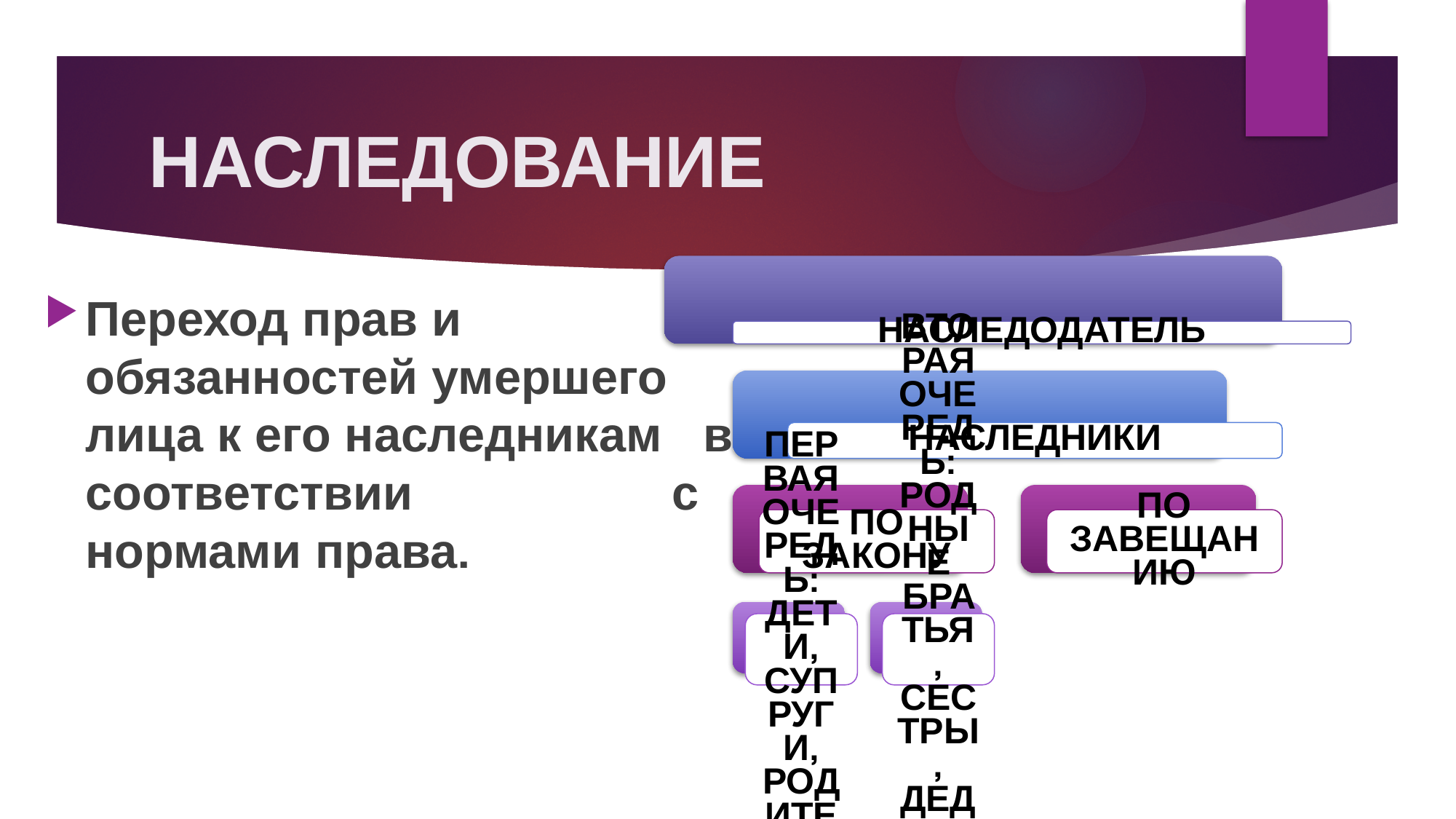

# НАСЛЕДОВАНИЕ
НАСЛЕДНИКИ
НАСЛЕДОДАТЕЛЬ
Переход прав и обязанностей умершего лица к его наследникам   в соответствии                   с нормами права.